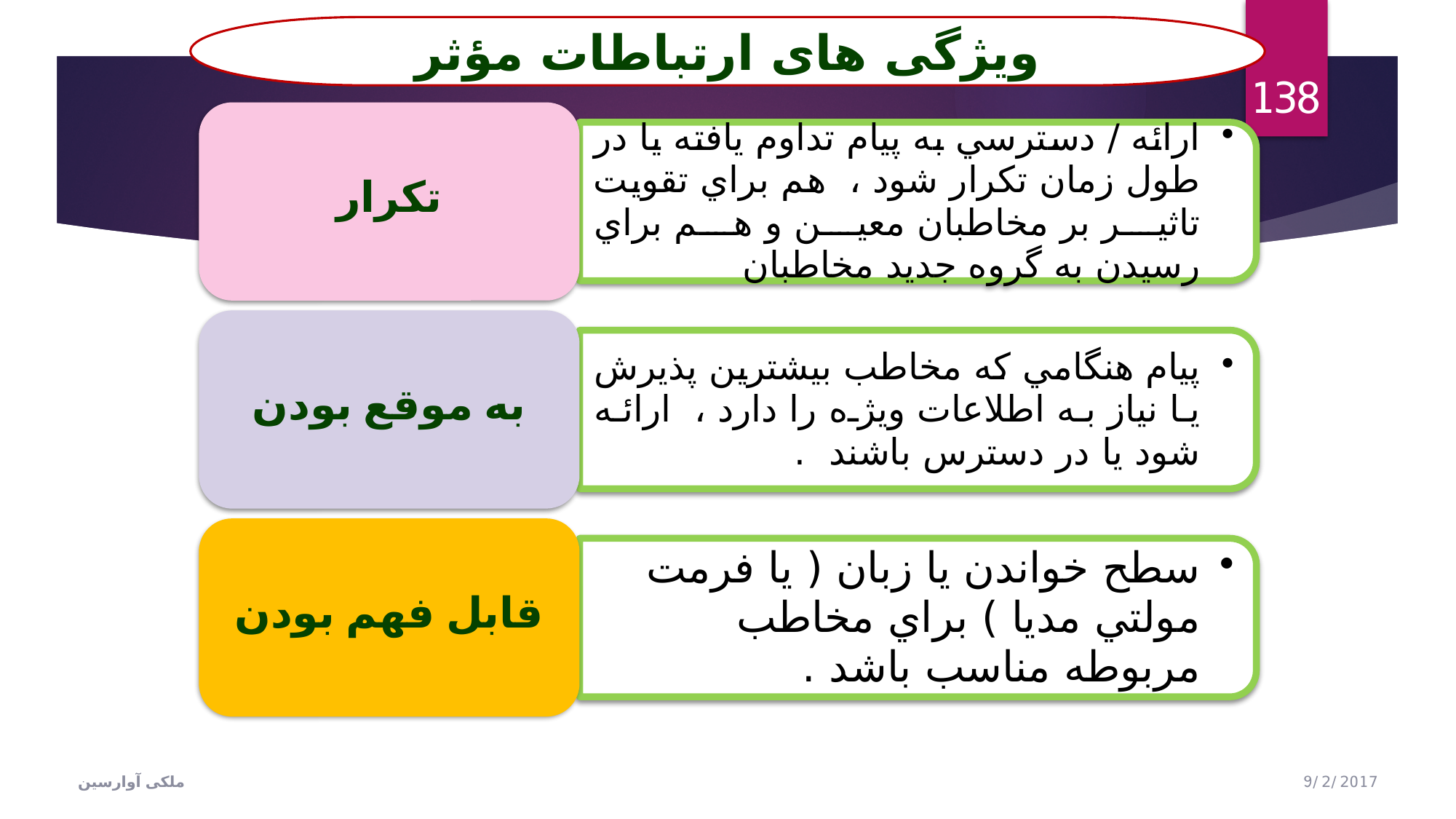

ویژگی های ارتباطات مؤثر
138
تکرار
به موقع بودن
قابل فهم بودن
سطح خواندن يا زبان ( يا فرمت مولتي مديا ) براي مخاطب مربوطه مناسب باشد .
ملکی آوارسین
9/2/2017